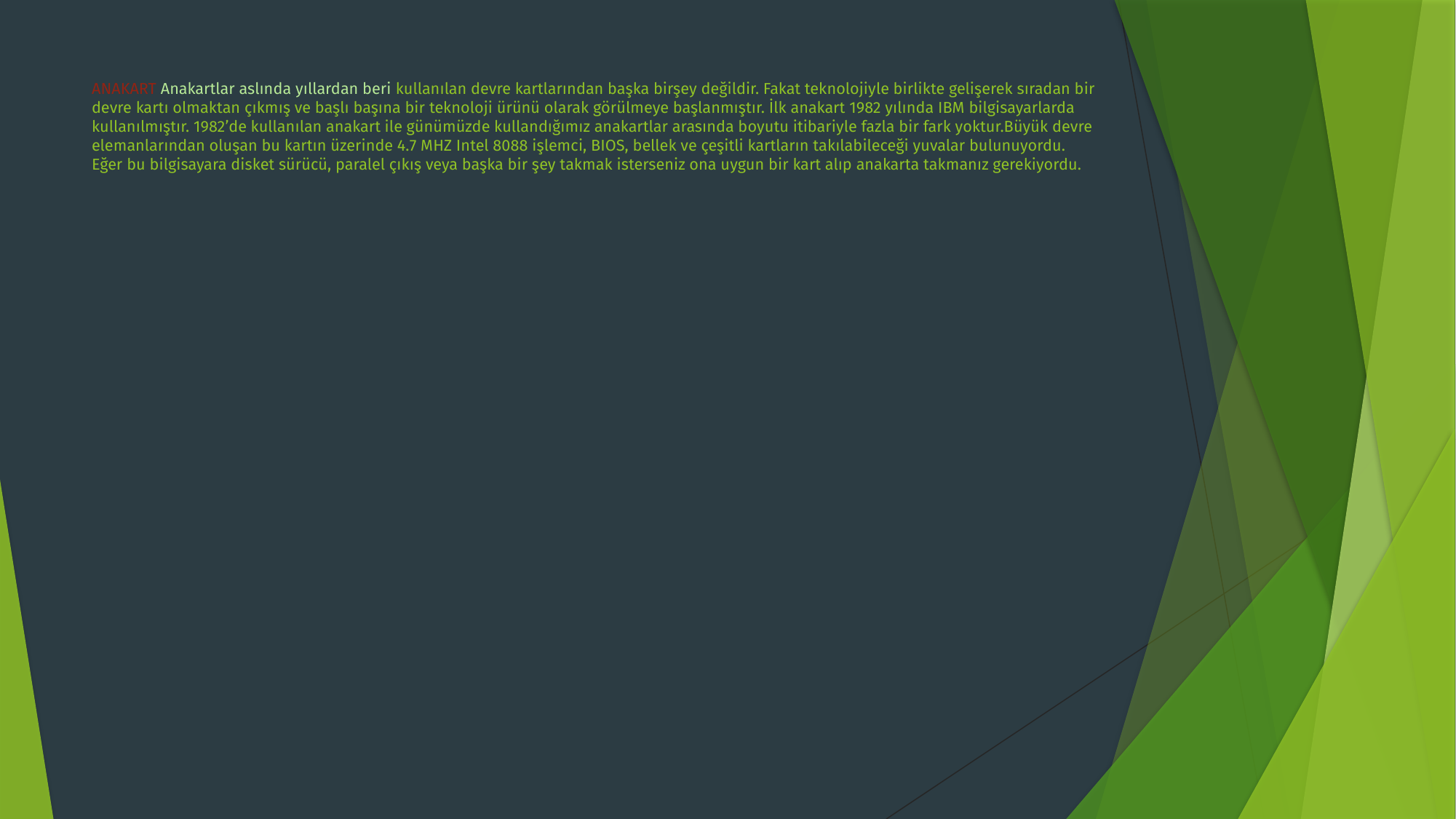

# ANAKART Anakartlar aslında yıllardan beri kullanılan devre kartlarından başka birşey değildir. Fakat teknolojiyle birlikte gelişerek sıradan bir devre kartı olmaktan çıkmış ve başlı başına bir teknoloji ürünü olarak görülmeye başlanmıştır. İlk anakart 1982 yılında IBM bilgisayarlarda kullanılmıştır. 1982’de kullanılan anakart ile günümüzde kullandığımız anakartlar arasında boyutu itibariyle fazla bir fark yoktur.Büyük devre elemanlarından oluşan bu kartın üzerinde 4.7 MHZ Intel 8088 işlemci, BIOS, bellek ve çeşitli kartların takılabileceği yuvalar bulunuyordu. Eğer bu bilgisayara disket sürücü, paralel çıkış veya başka bir şey takmak isterseniz ona uygun bir kart alıp anakarta takmanız gerekiyordu.